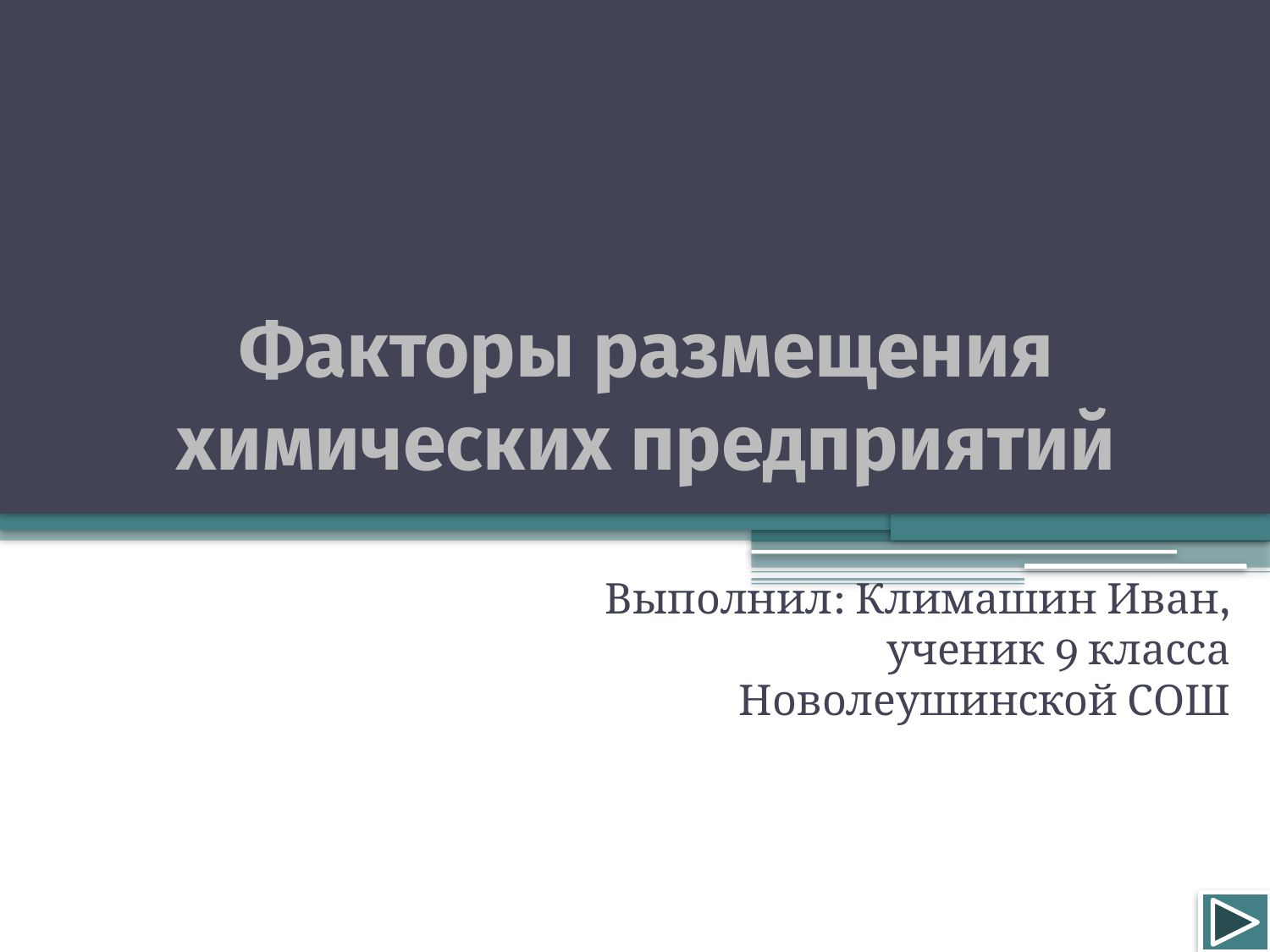

# Факторы размещения химических предприятий
Выполнил: Климашин Иван, ученик 9 класса Новолеушинской СОШ